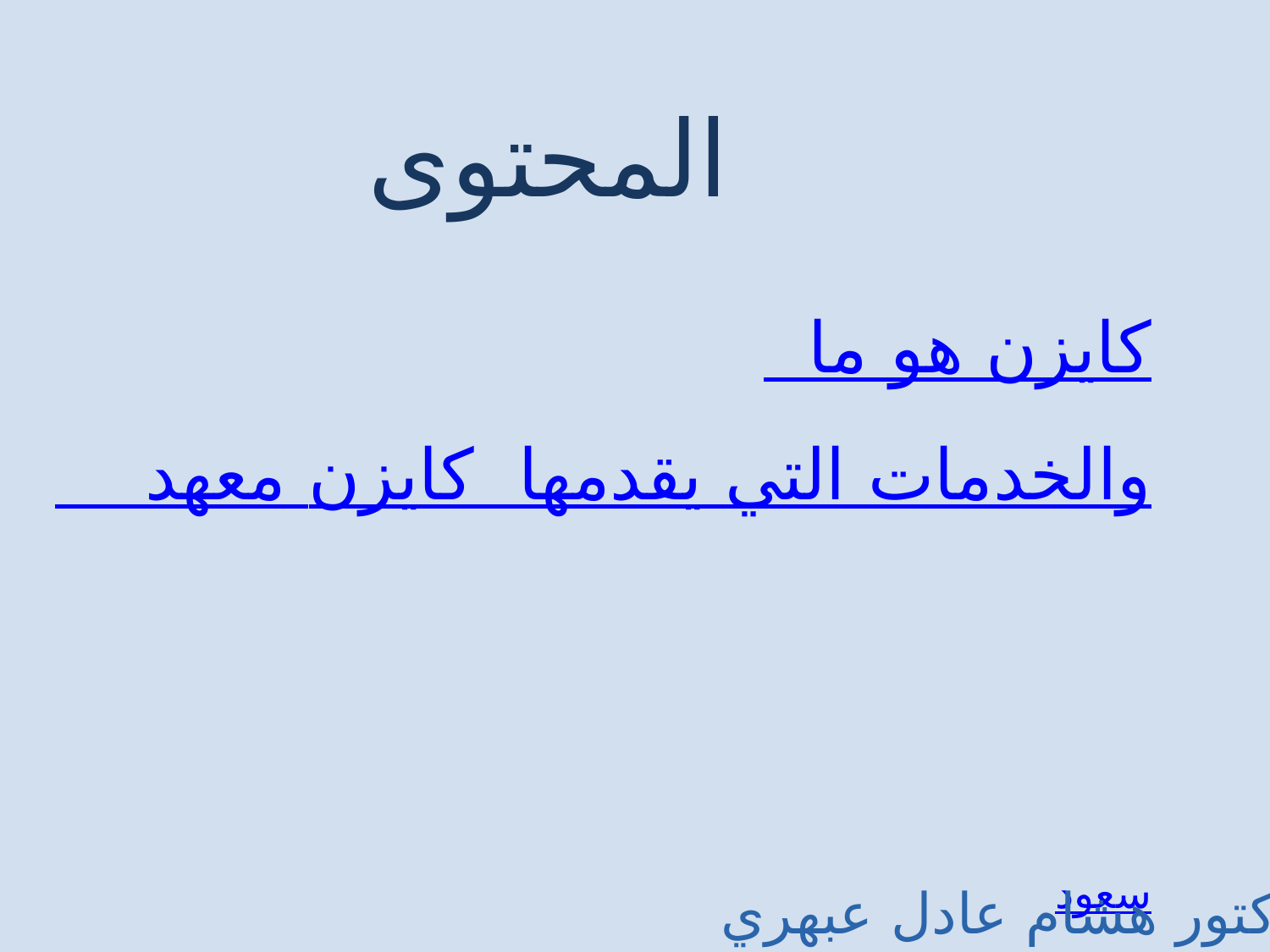

المحتوى

  ما هو كايزن

    معهد كايزن  والخدمات التي يقدمها

 مقترحات وأفكار للاستفادة من كايزن    لتحسن وتطوير   العملية الإدارية في جامعة  الملك سعود
الدكتور هشام عادل عبهري